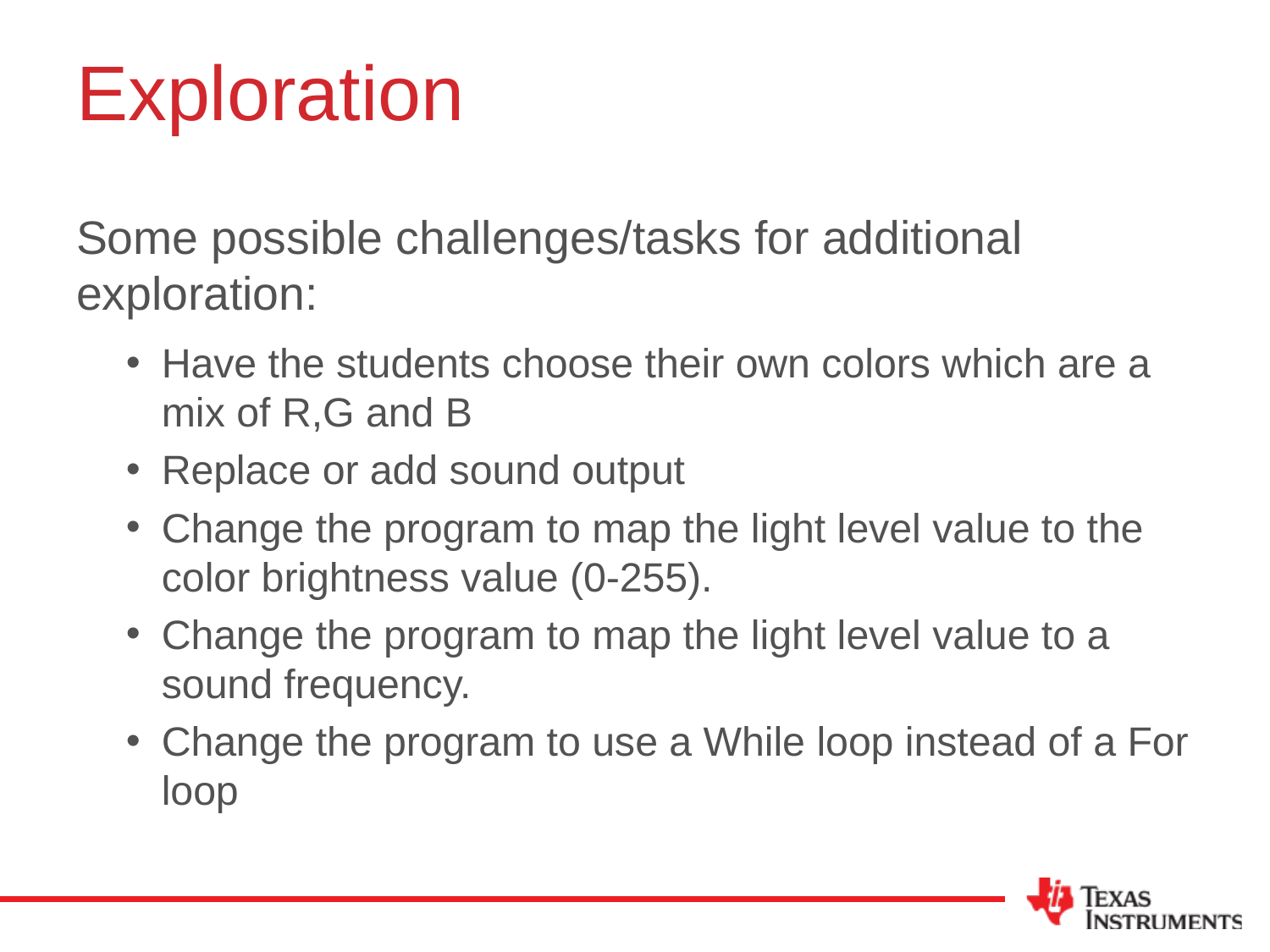

# Exploration
Some possible challenges/tasks for additional exploration:
Have the students choose their own colors which are a mix of R,G and B
Replace or add sound output
Change the program to map the light level value to the color brightness value (0-255).
Change the program to map the light level value to a sound frequency.
Change the program to use a While loop instead of a For loop